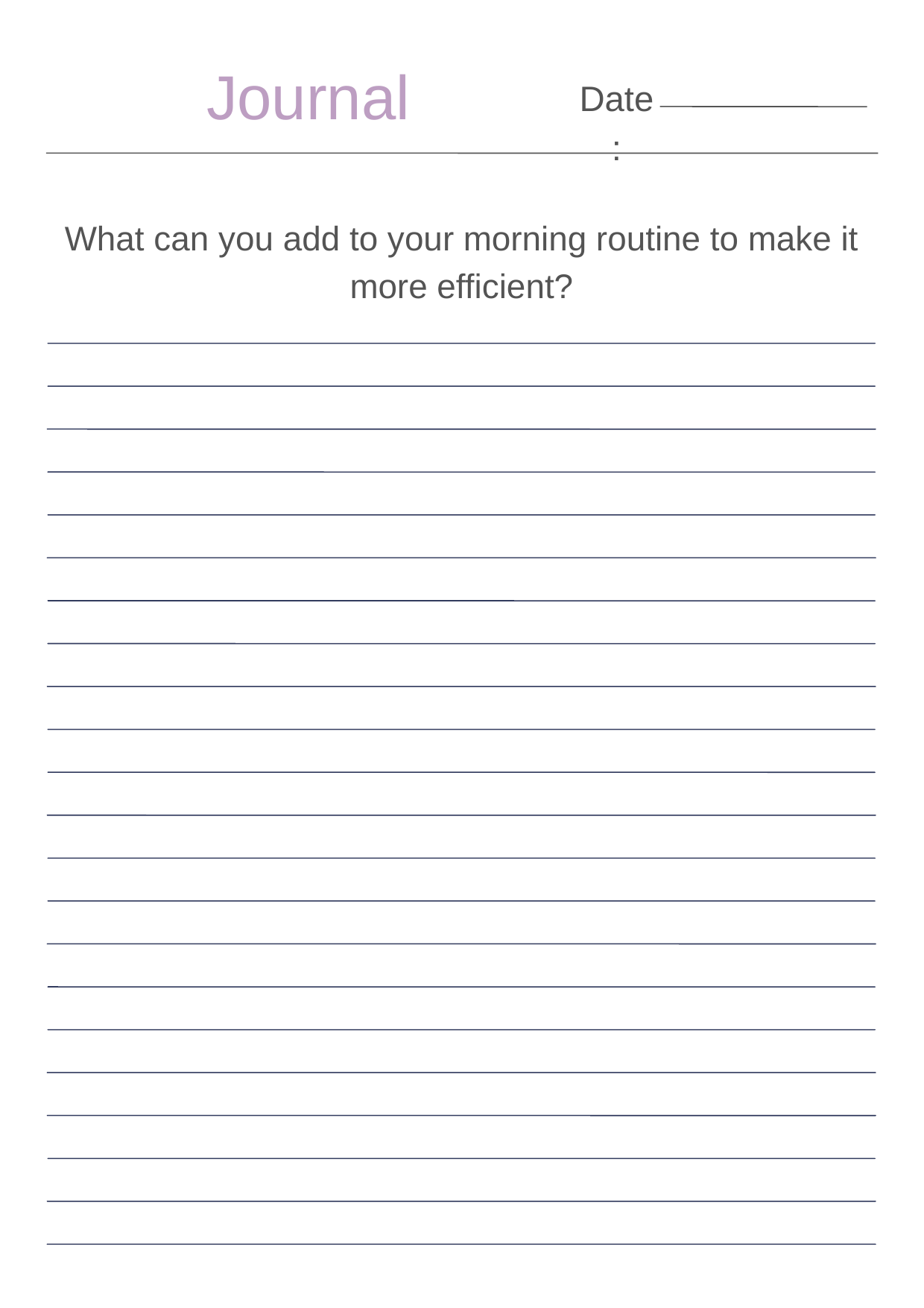

Journal
Date:

What can you add to your morning routine to make it more efficient?